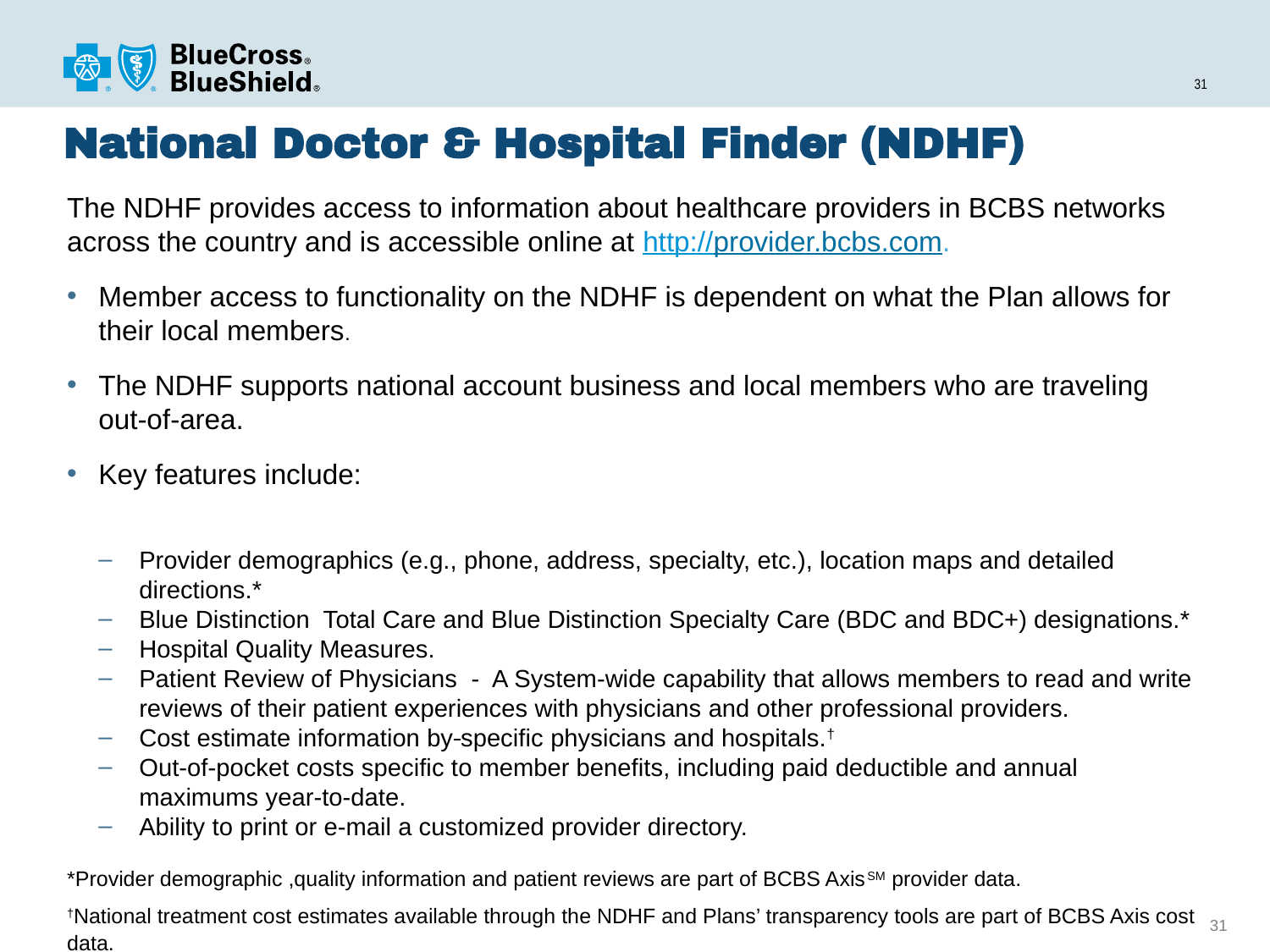

# National Doctor & Hospital Finder (NDHF)
The NDHF provides access to information about healthcare providers in BCBS networks across the country and is accessible online at http://provider.bcbs.com.
Member access to functionality on the NDHF is dependent on what the Plan allows for their local members.
The NDHF supports national account business and local members who are traveling out-of-area.
Key features include:

Provider demographics (e.g., phone, address, specialty, etc.), location maps and detailed directions.*
Blue Distinction  Total Care and Blue Distinction Specialty Care (BDC and BDC+) designations.*
Hospital Quality Measures.
Patient Review of Physicians  -  A System-wide capability that allows members to read and write reviews of their patient experiences with physicians and other professional providers.
Cost estimate information by specific physicians and hospitals.†
Out-of-pocket costs specific to member benefits, including paid deductible and annual maximums year-to-date.
Ability to print or e-mail a customized provider directory.

*Provider demographic ,quality information and patient reviews are part of BCBS AxisSM provider data.
†National treatment cost estimates available through the NDHF and Plans’ transparency tools are part of BCBS Axis cost data.
31